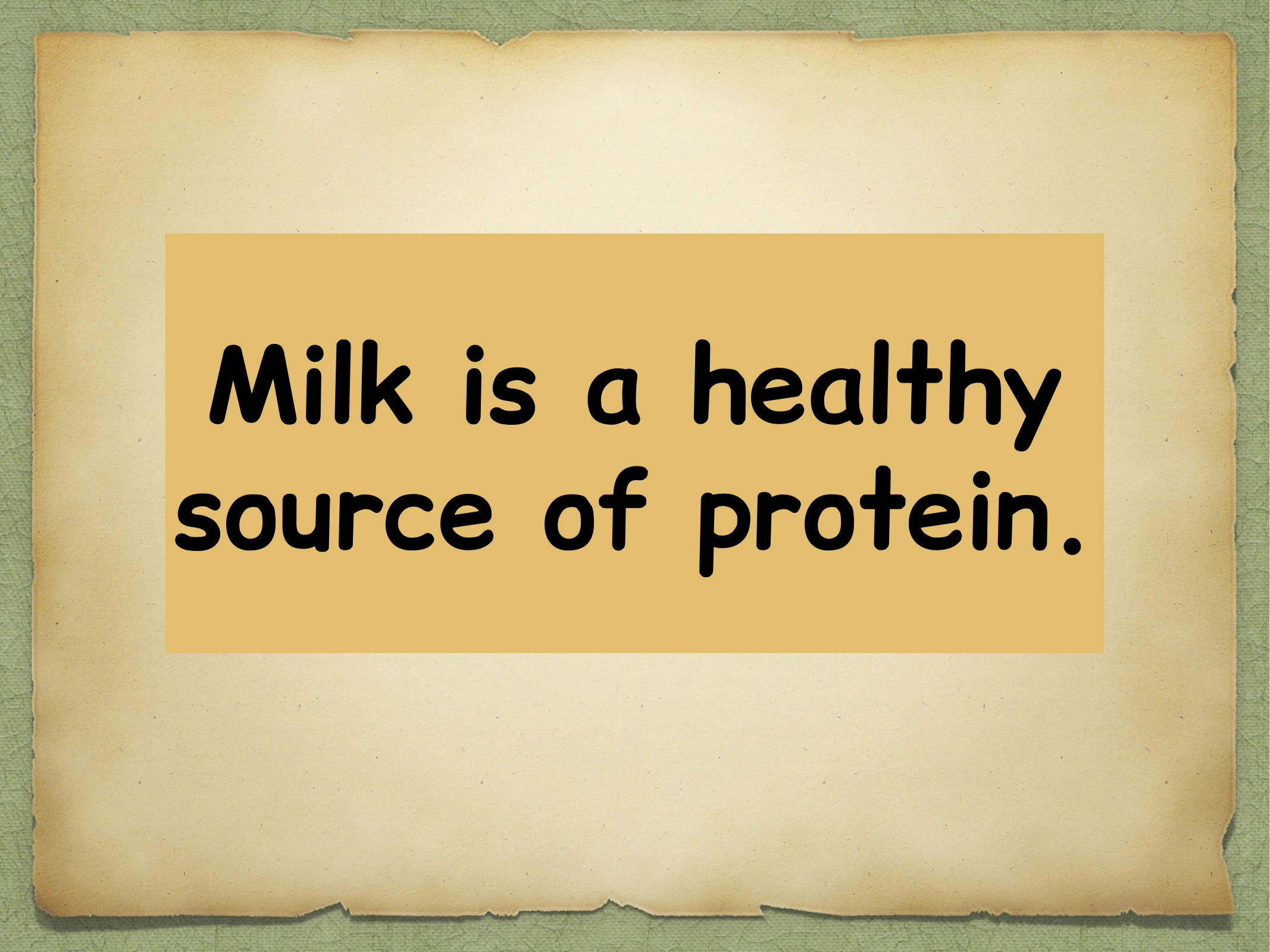

Milk is a healthy source of protein.